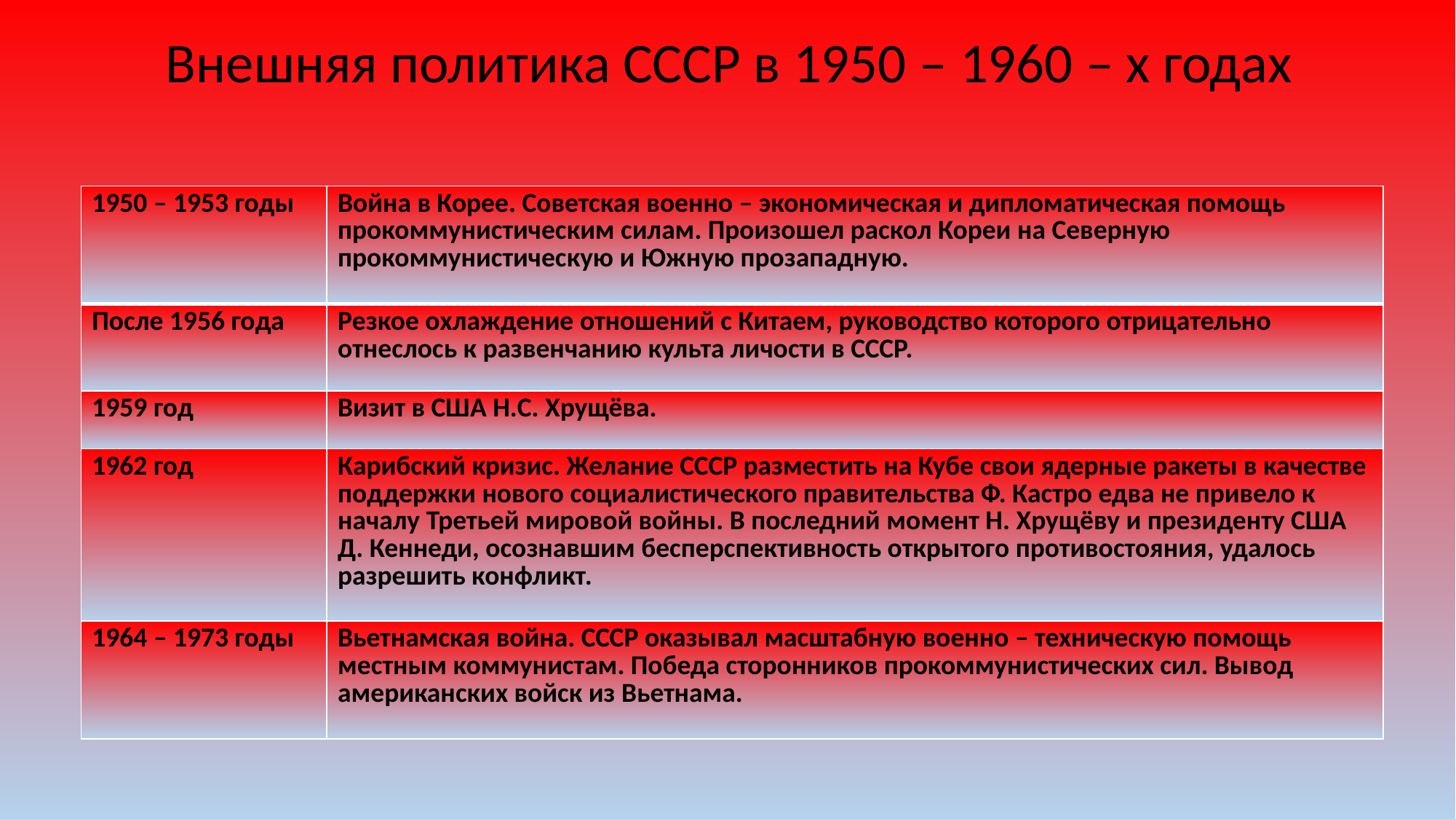

# Внешняя политика СССР в 1950 – 1960 – х годах
| 1950 – 1953 годы | Война в Корее. Советская военно – экономическая и дипломатическая помощь прокоммунистическим силам. Произошел раскол Кореи на Северную прокоммунистическую и Южную прозападную. |
| --- | --- |
| После 1956 года | Резкое охлаждение отношений с Китаем, руководство которого отрицательно отнеслось к развенчанию культа личости в СССР. |
| 1959 год | Визит в США Н.С. Хрущёва. |
| 1962 год | Карибский кризис. Желание СССР разместить на Кубе свои ядерные ракеты в качестве поддержки нового социалистического правительства Ф. Кастро едва не привело к началу Третьей мировой войны. В последний момент Н. Хрущёву и президенту США Д. Кеннеди, осознавшим бесперспективность открытого противостояния, удалось разрешить конфликт. |
| 1964 – 1973 годы | Вьетнамская война. СССР оказывал масштабную военно – техническую помощь местным коммунистам. Победа сторонников прокоммунистических сил. Вывод американских войск из Вьетнама. |